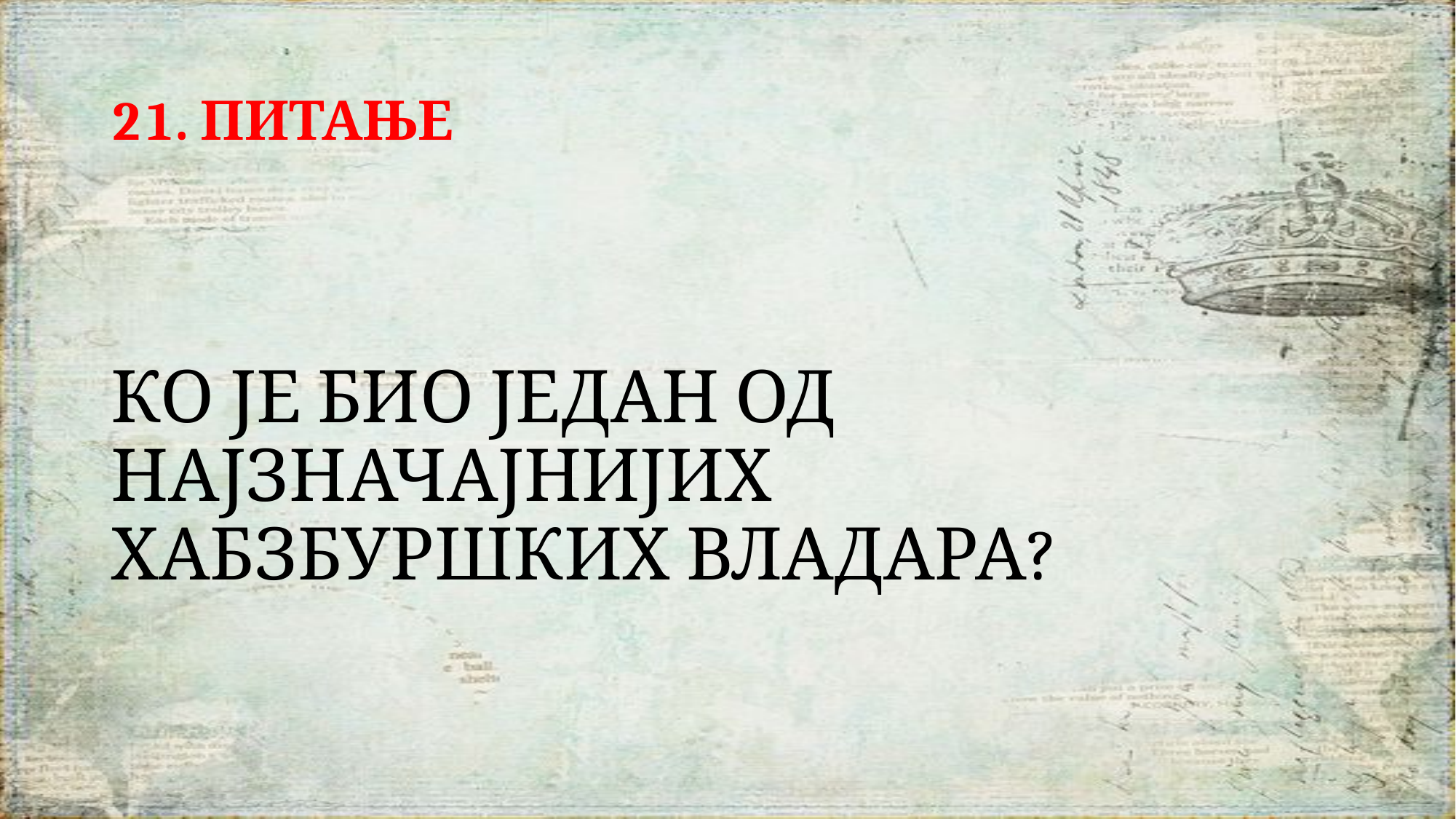

# 21. ПИТАЊЕ
КО ЈЕ БИО ЈЕДАН ОД НАЈЗНАЧАЈНИЈИХ ХАБЗБУРШКИХ ВЛАДАРА?